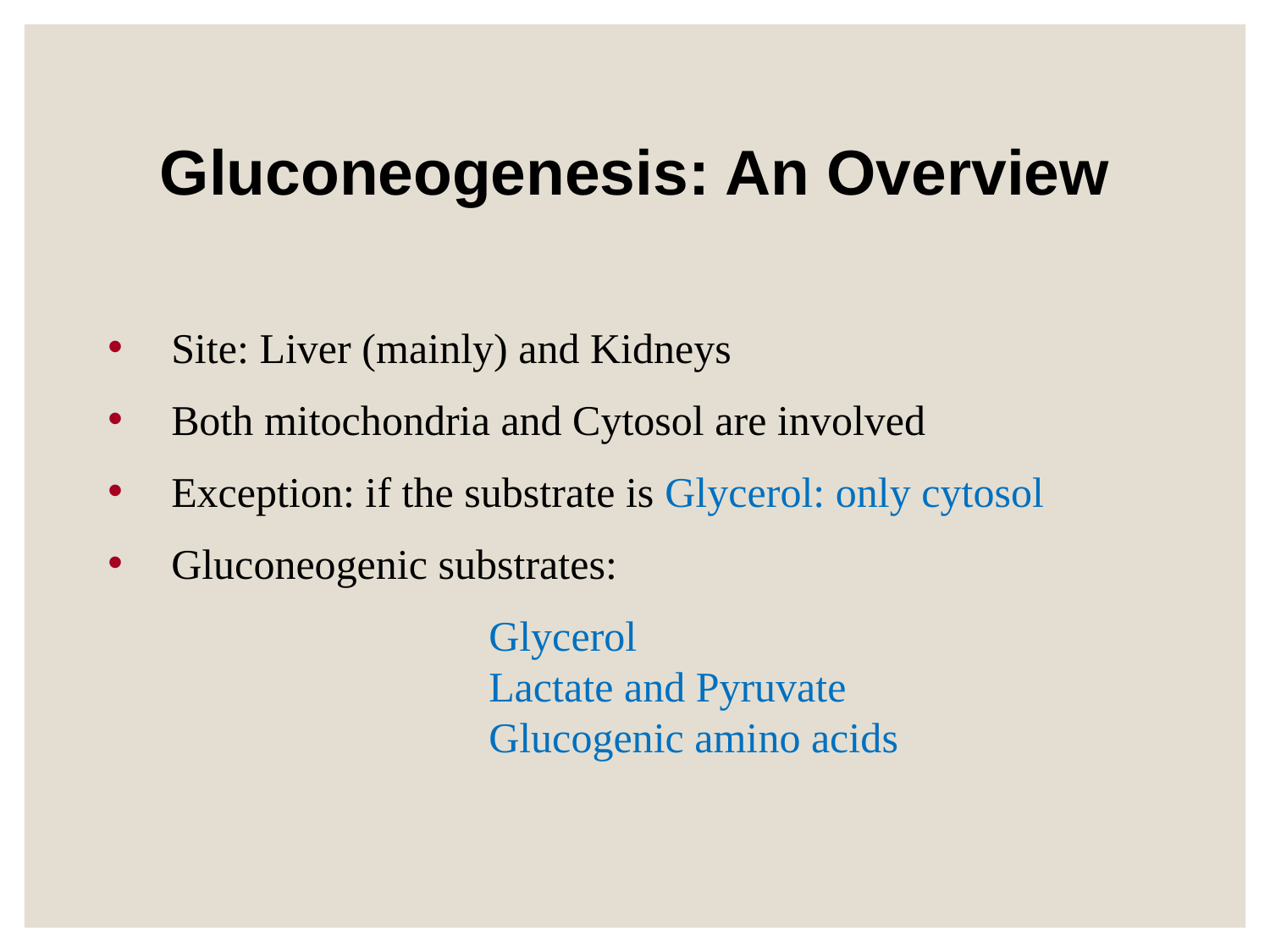

# Gluconeogenesis: An Overview
Site: Liver (mainly) and Kidneys
Both mitochondria and Cytosol are involved
Exception: if the substrate is Glycerol: only cytosol
Gluconeogenic substrates:
			Glycerol
			Lactate and Pyruvate
			Glucogenic amino acids